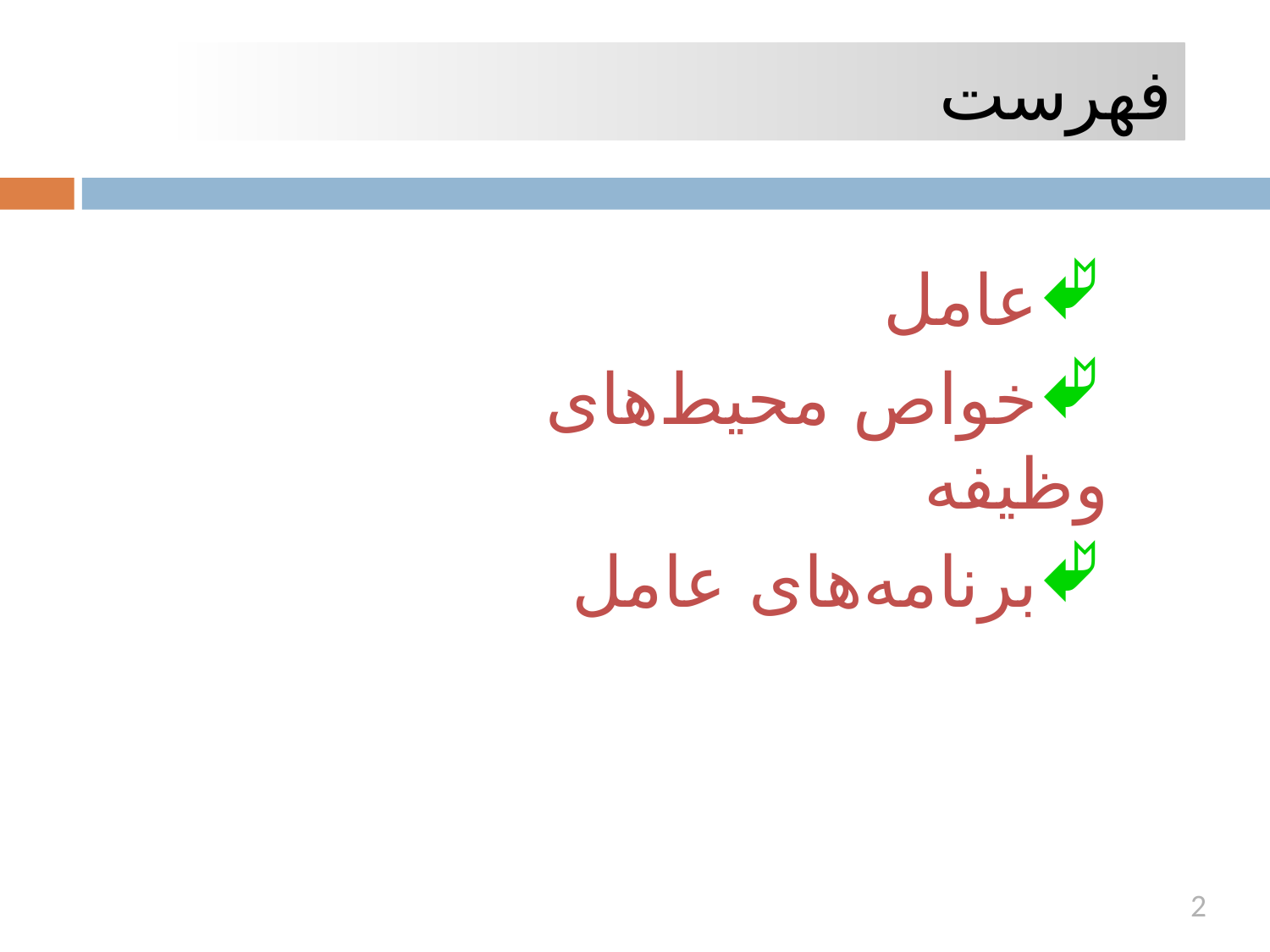

فهرست
عامل
خواص محيط‌های وظيفه
برنامه‌های عامل
2